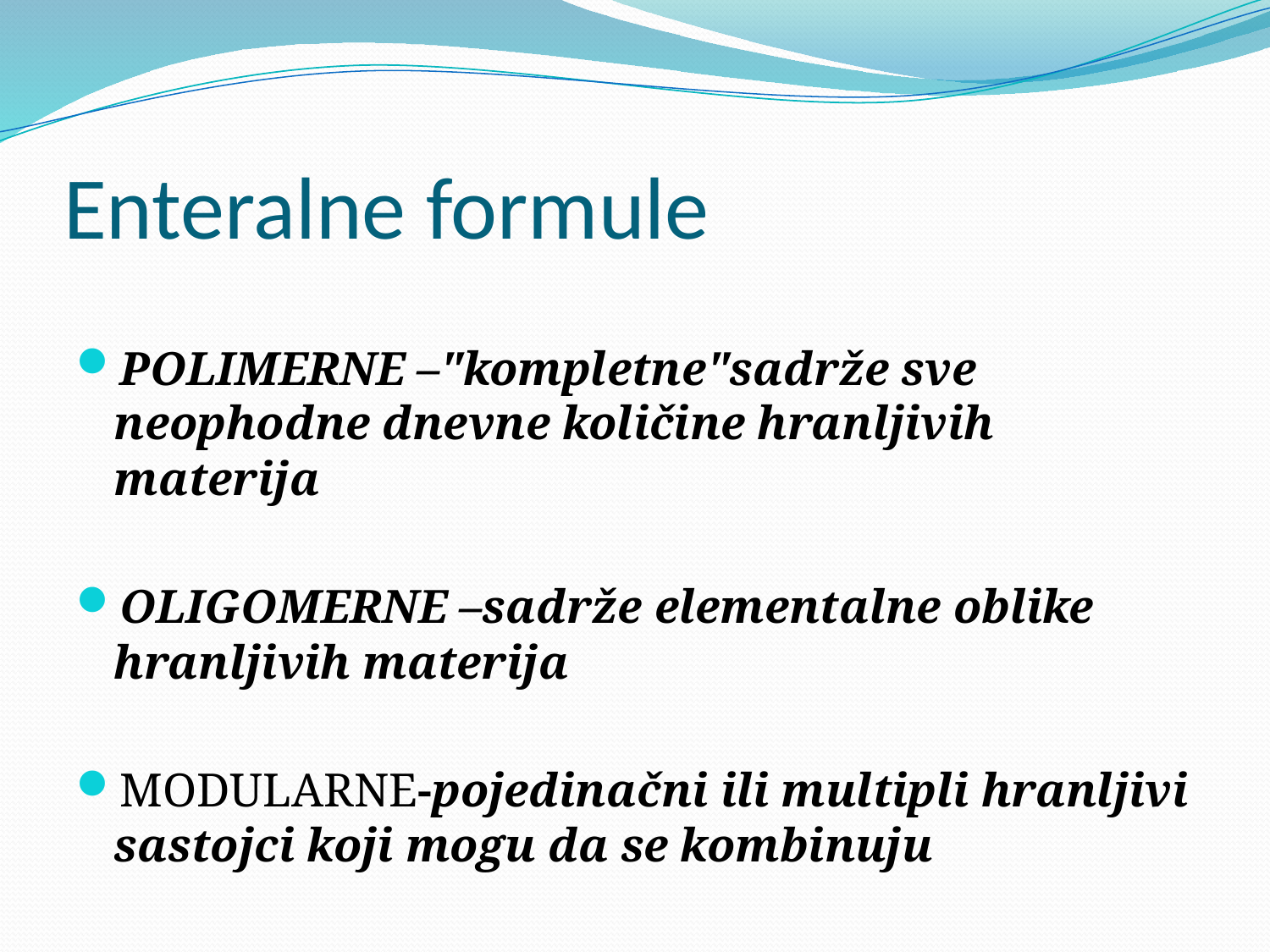

# Enteralne formule

POLIMERNE –"kompletne"sadrže sve neophodne dnevne količine hranljivih materija

OLIGOMERNE –sadrže elementalne oblike hranljivih materija

MODULARNE-pojedinačni ili multipli hranljivi sastojci koji mogu da se kombinuju